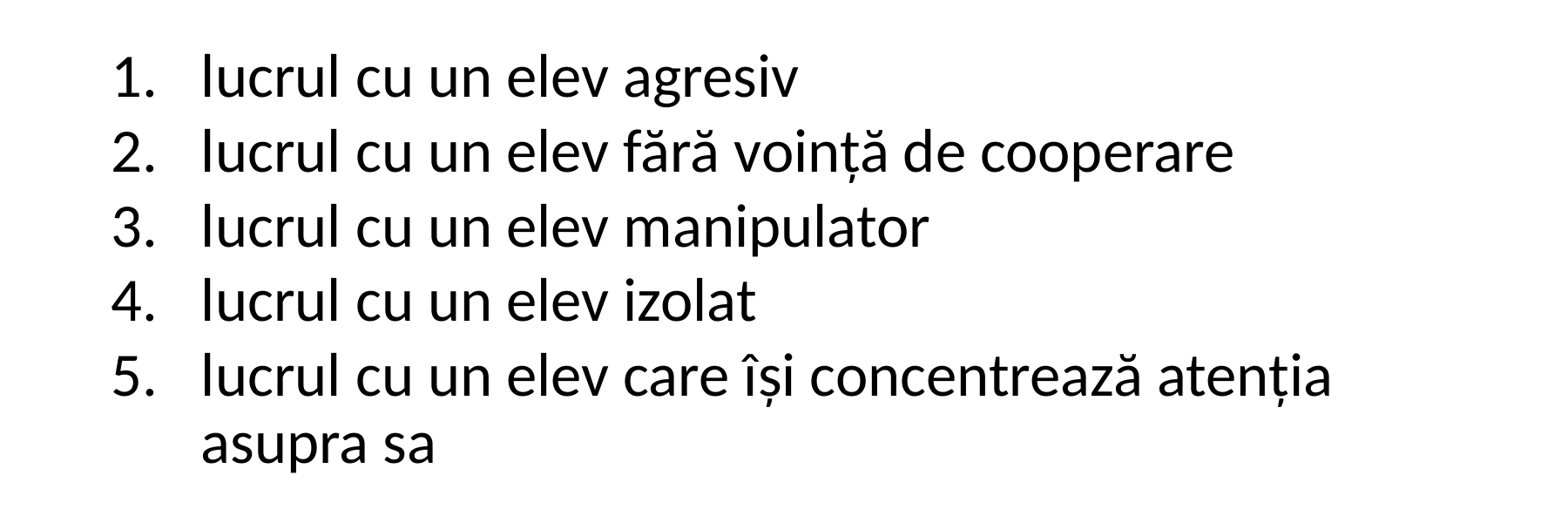

lucrul cu un elev agresiv
lucrul cu un elev fără voință de cooperare
lucrul cu un elev manipulator
lucrul cu un elev izolat
lucrul cu un elev care își concentrează atenția asupra sa